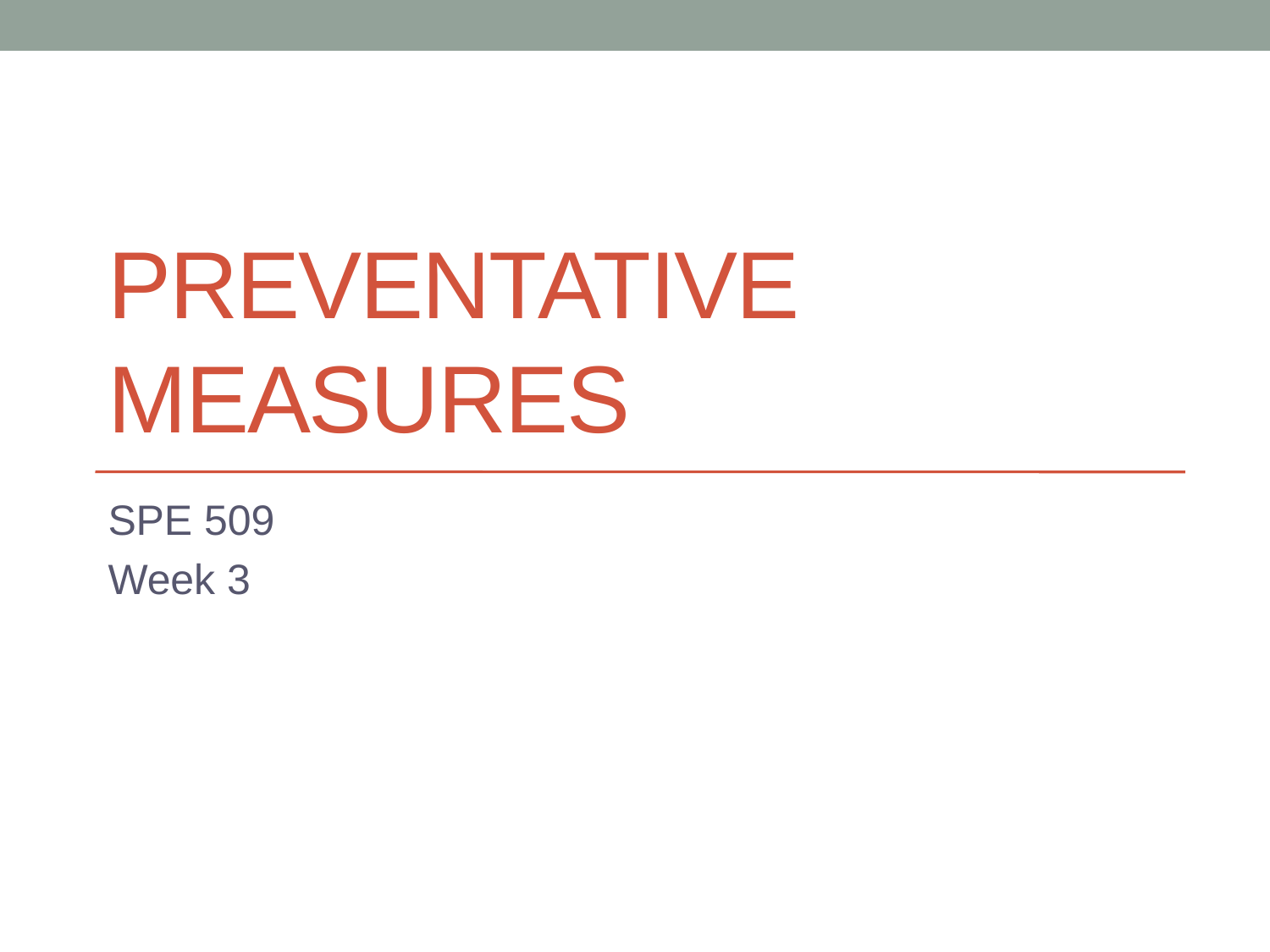

# Preventative measures
SPE 509
Week 3